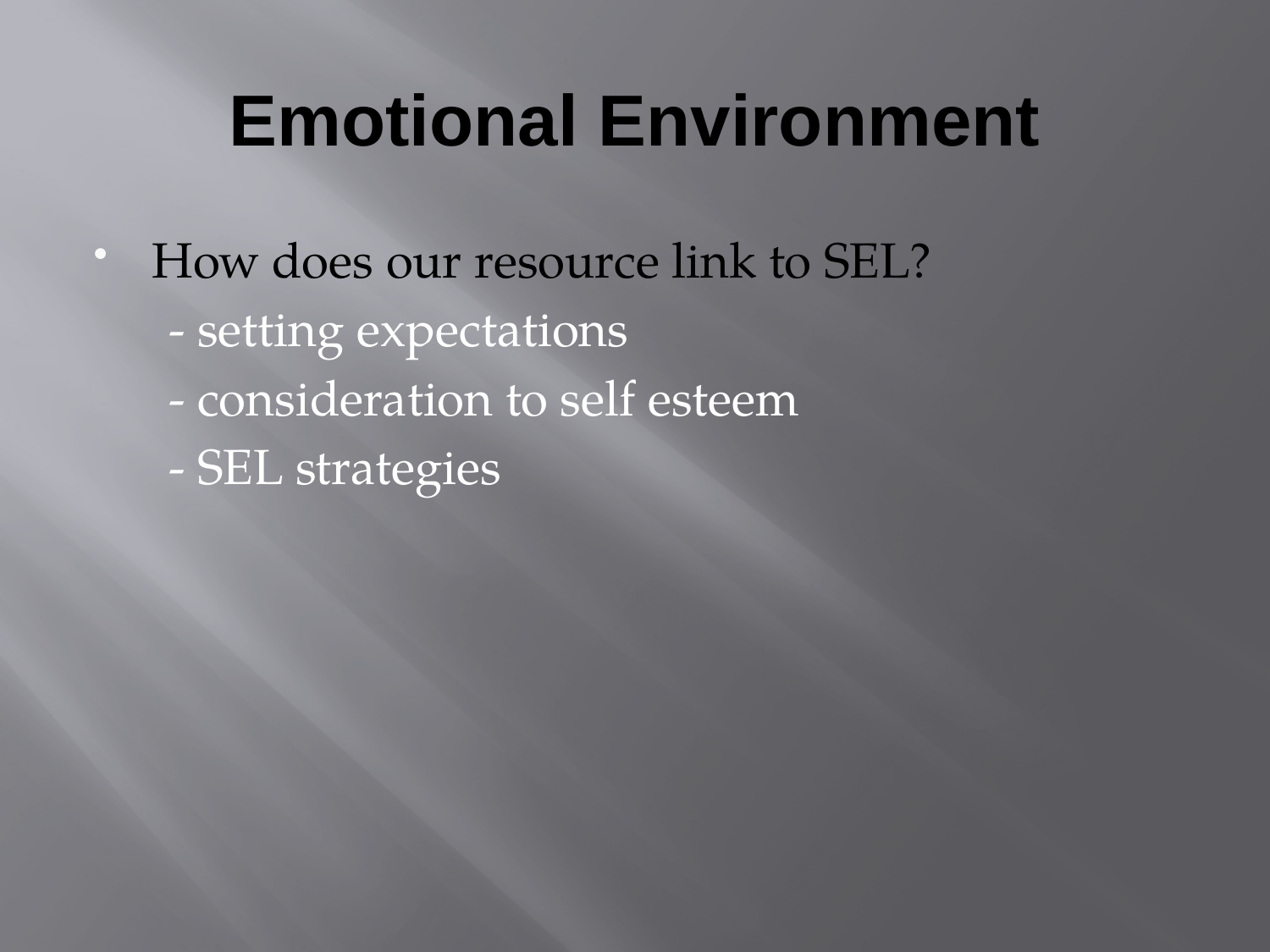

# Emotional Environment
How does our resource link to SEL?
      - setting expectations
      - consideration to self esteem
      - SEL strategies